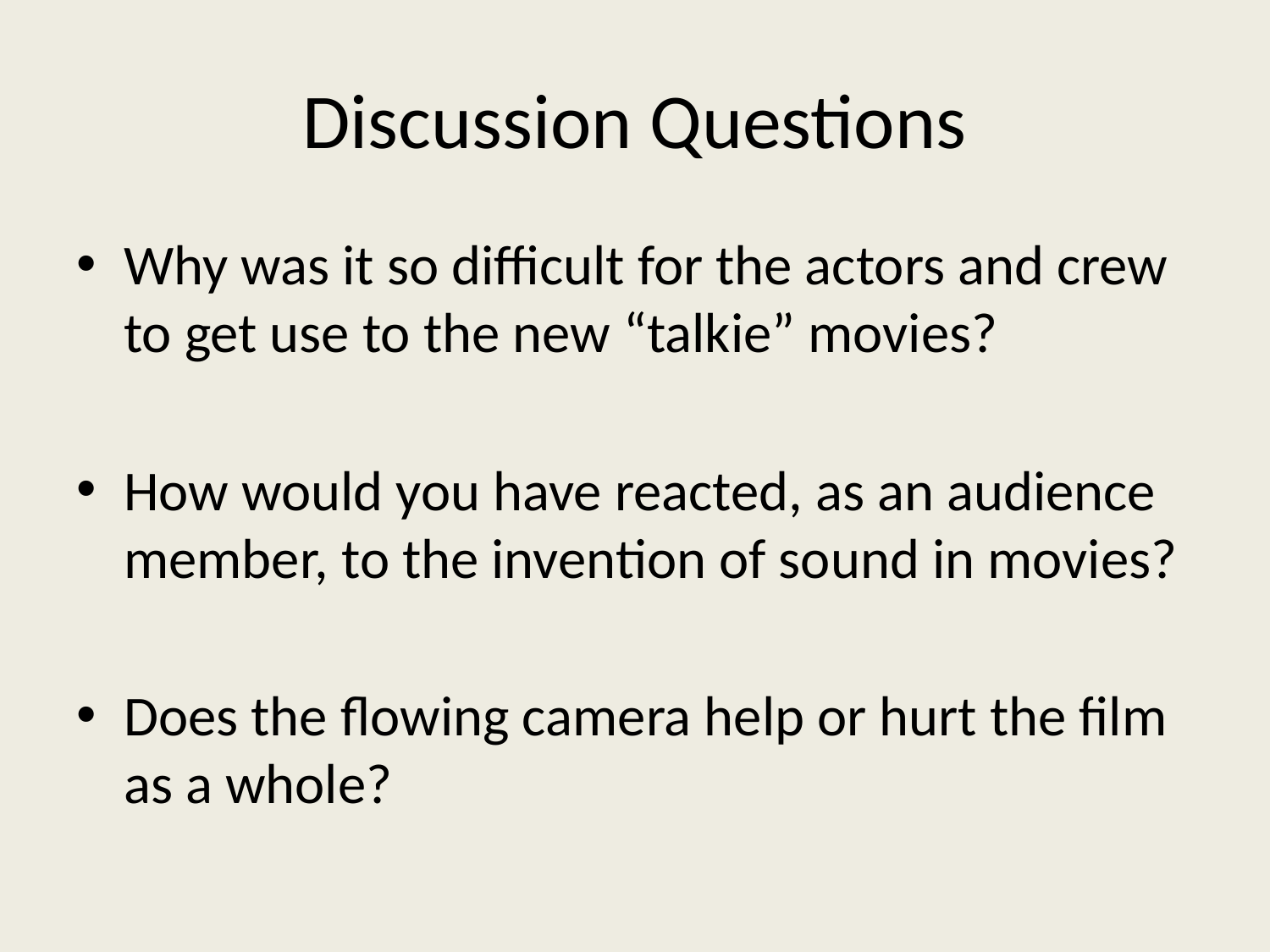

# Discussion Questions
Why was it so difficult for the actors and crew to get use to the new “talkie” movies?

How would you have reacted, as an audience member, to the invention of sound in movies?

Does the flowing camera help or hurt the film as a whole?